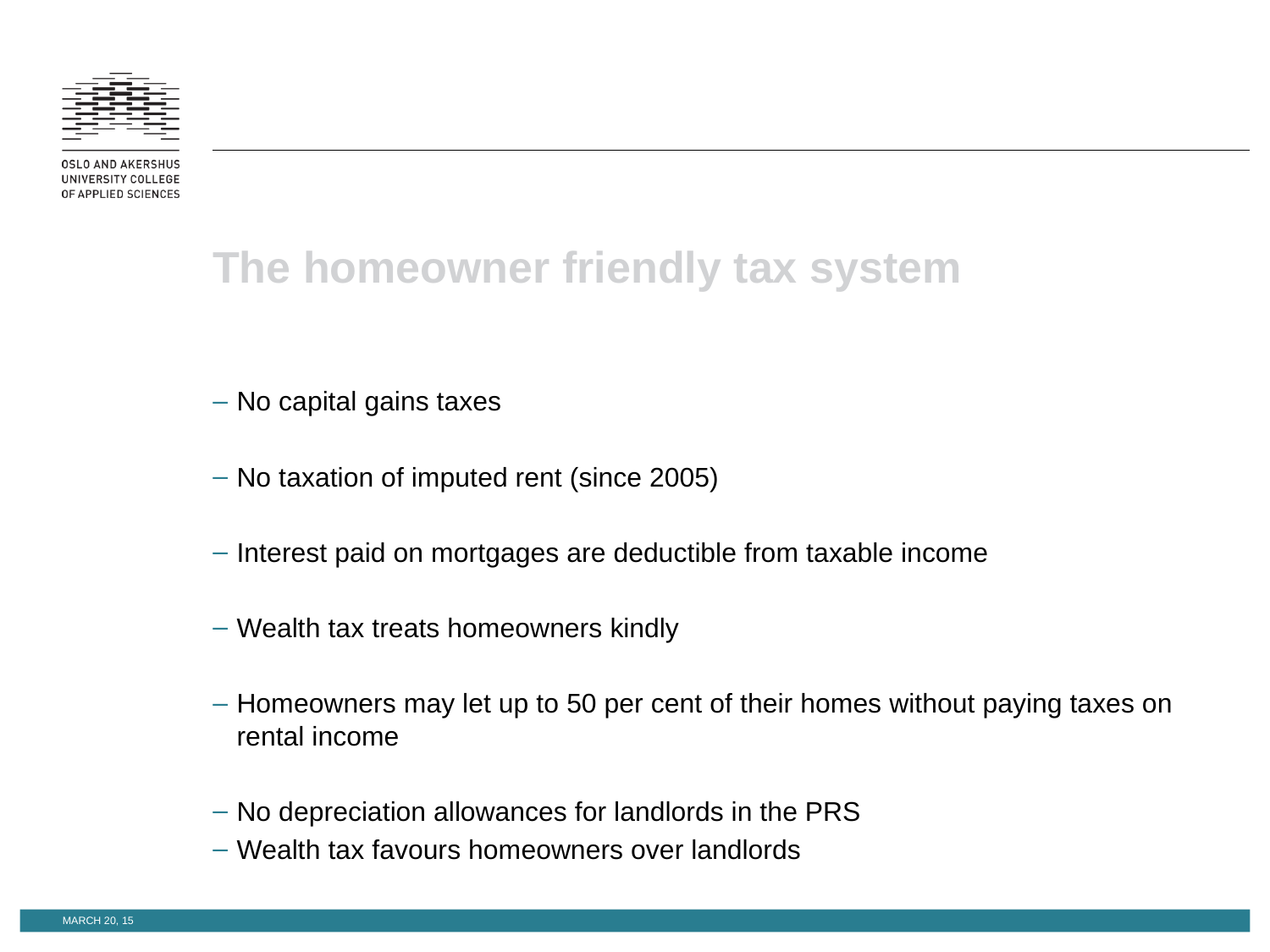

# The homeowner friendly tax system
No capital gains taxes

No taxation of imputed rent (since 2005)

Interest paid on mortgages are deductible from taxable income

Wealth tax treats homeowners kindly

Homeowners may let up to 50 per cent of their homes without paying taxes on rental income

No depreciation allowances for landlords in the PRS
Wealth tax favours homeowners over landlords

March 20, 15